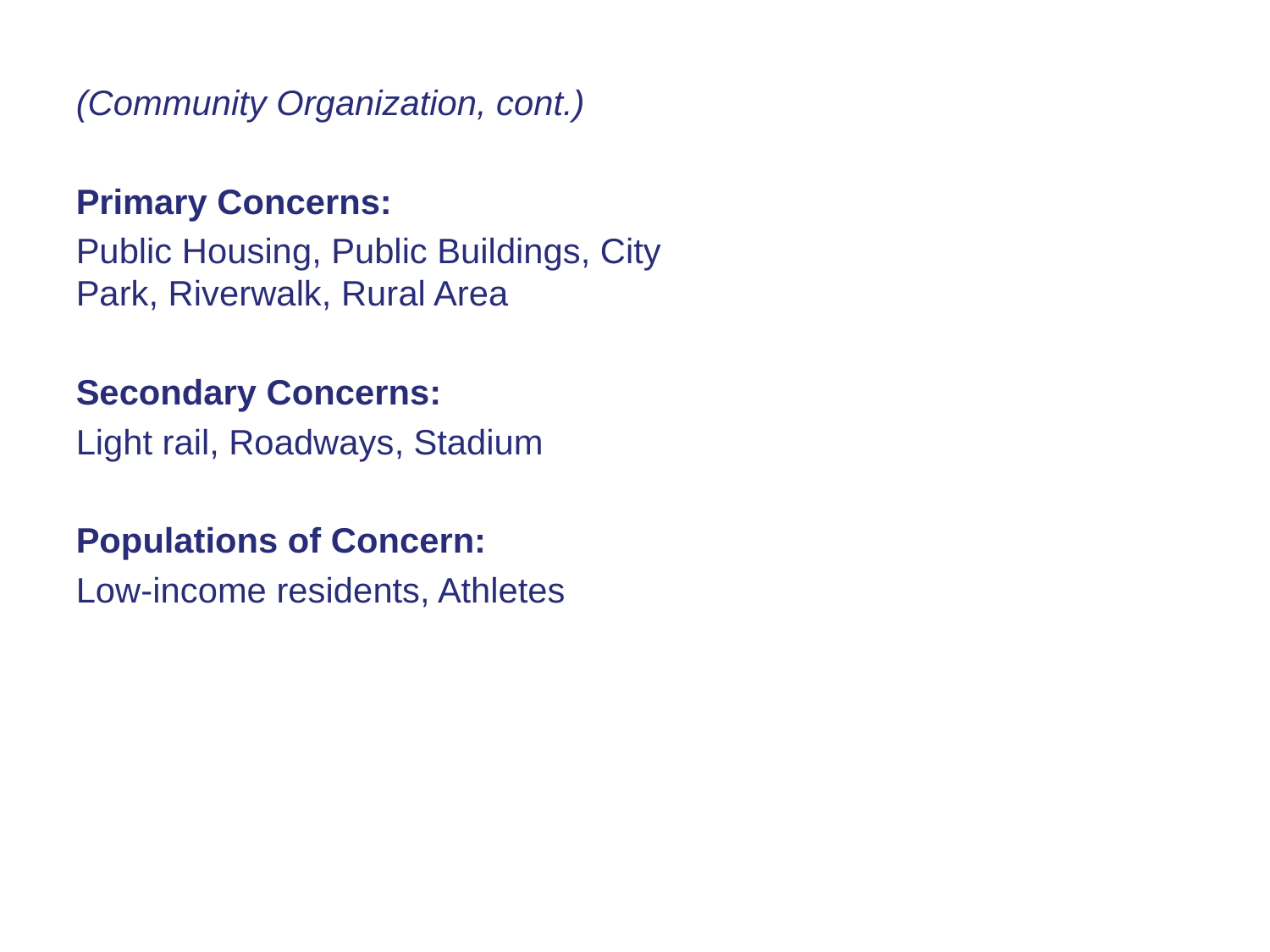

(Community Organization, cont.)

Primary Concerns:
Public Housing, Public Buildings, City Park, Riverwalk, Rural Area

Secondary Concerns:
Light rail, Roadways, Stadium

Populations of Concern:
Low-income residents, Athletes